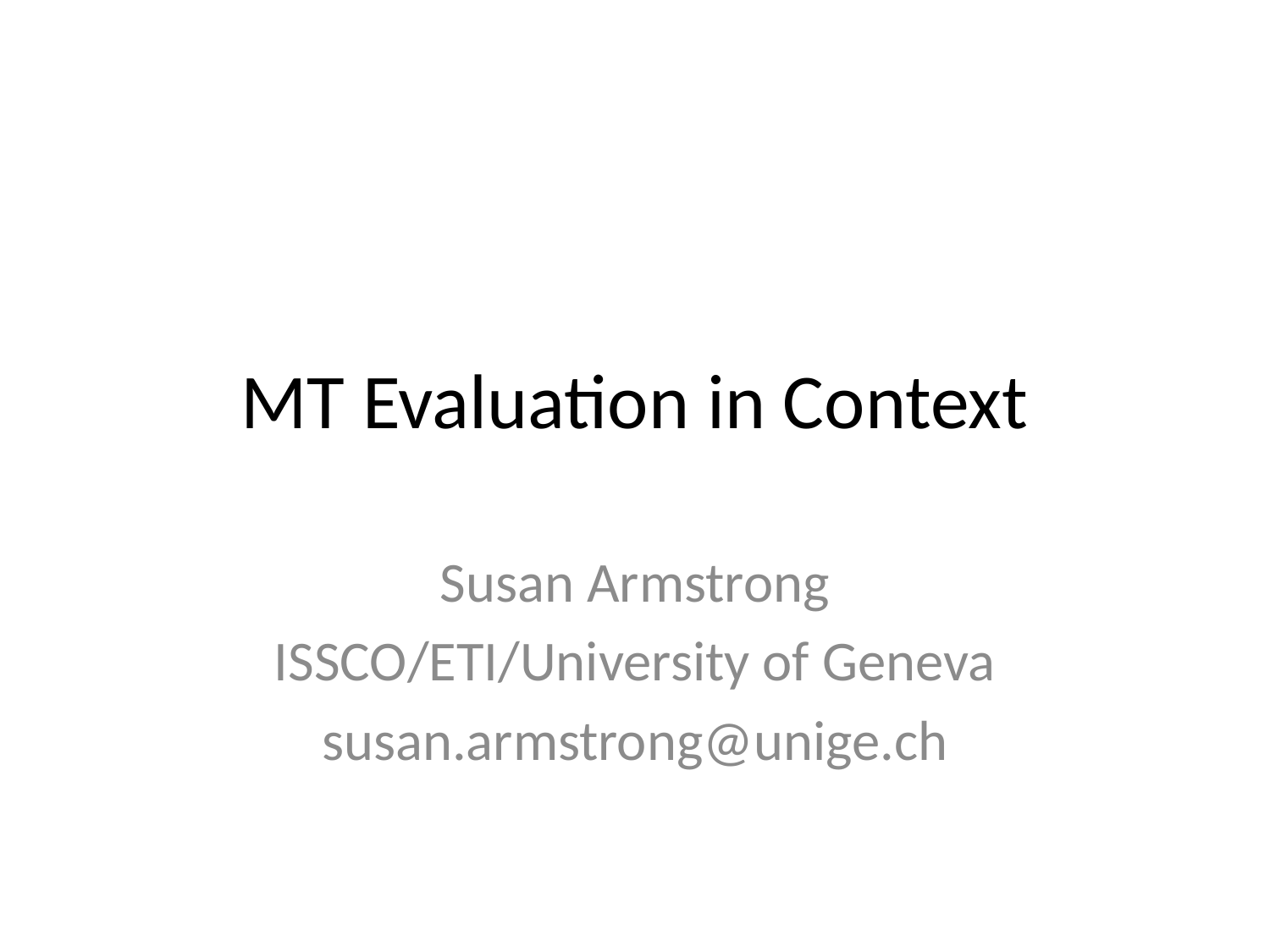

# MT Evaluation in Context
Susan Armstrong
ISSCO/ETI/University of Geneva
susan.armstrong@unige.ch